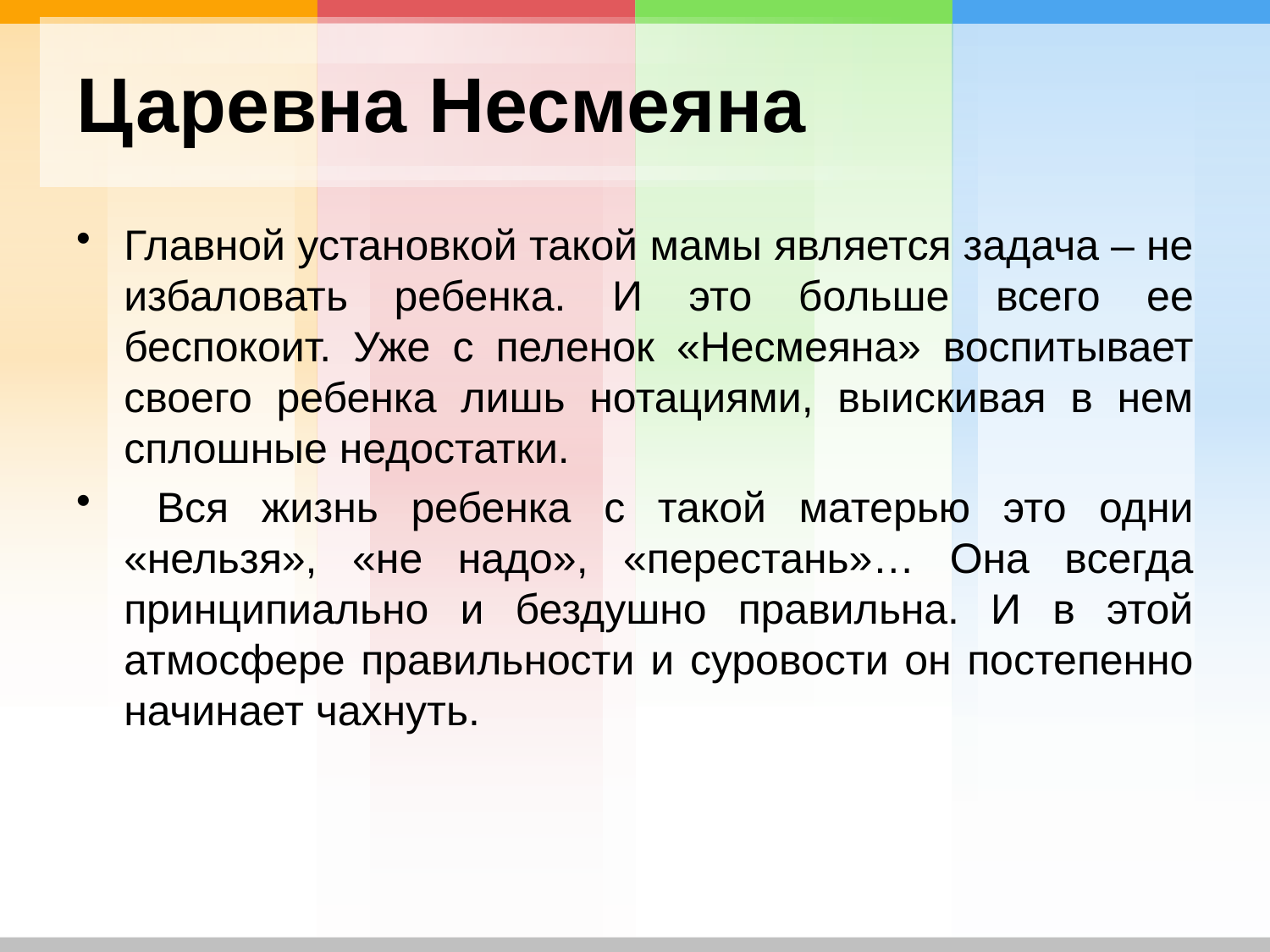

# Царевна Несмеяна
Главной установкой такой мамы является задача – не избаловать ребенка. И это больше всего ее беспокоит. Уже с пеленок «Несмеяна» воспитывает своего ребенка лишь нотациями, выискивая в нем сплошные недостатки.
 Вся жизнь ребенка с такой матерью это одни «нельзя», «не надо», «перестань»… Она всегда принципиально и бездушно правильна. И в этой атмосфере правильности и суровости он постепенно начинает чахнуть.